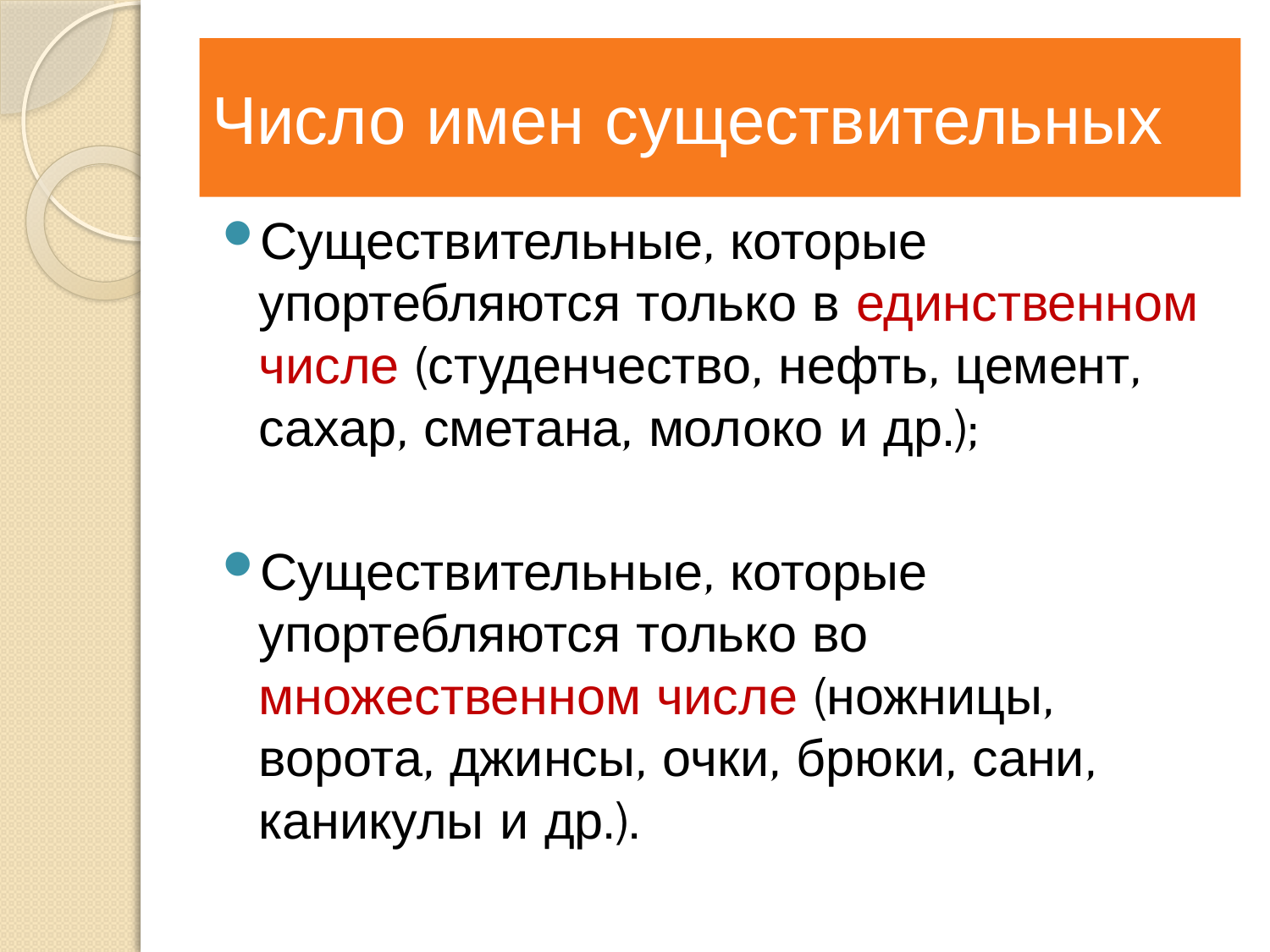

# Число имен существительных
Существительные, которые упортебляются только в единственном числе (студенчество, нефть, цемент, сахар, сметана, молоко и др.);

Существительные, которые упортебляются только во  множественном числе (ножницы, ворота, джинсы, очки, брюки, сани, каникулы и др.).